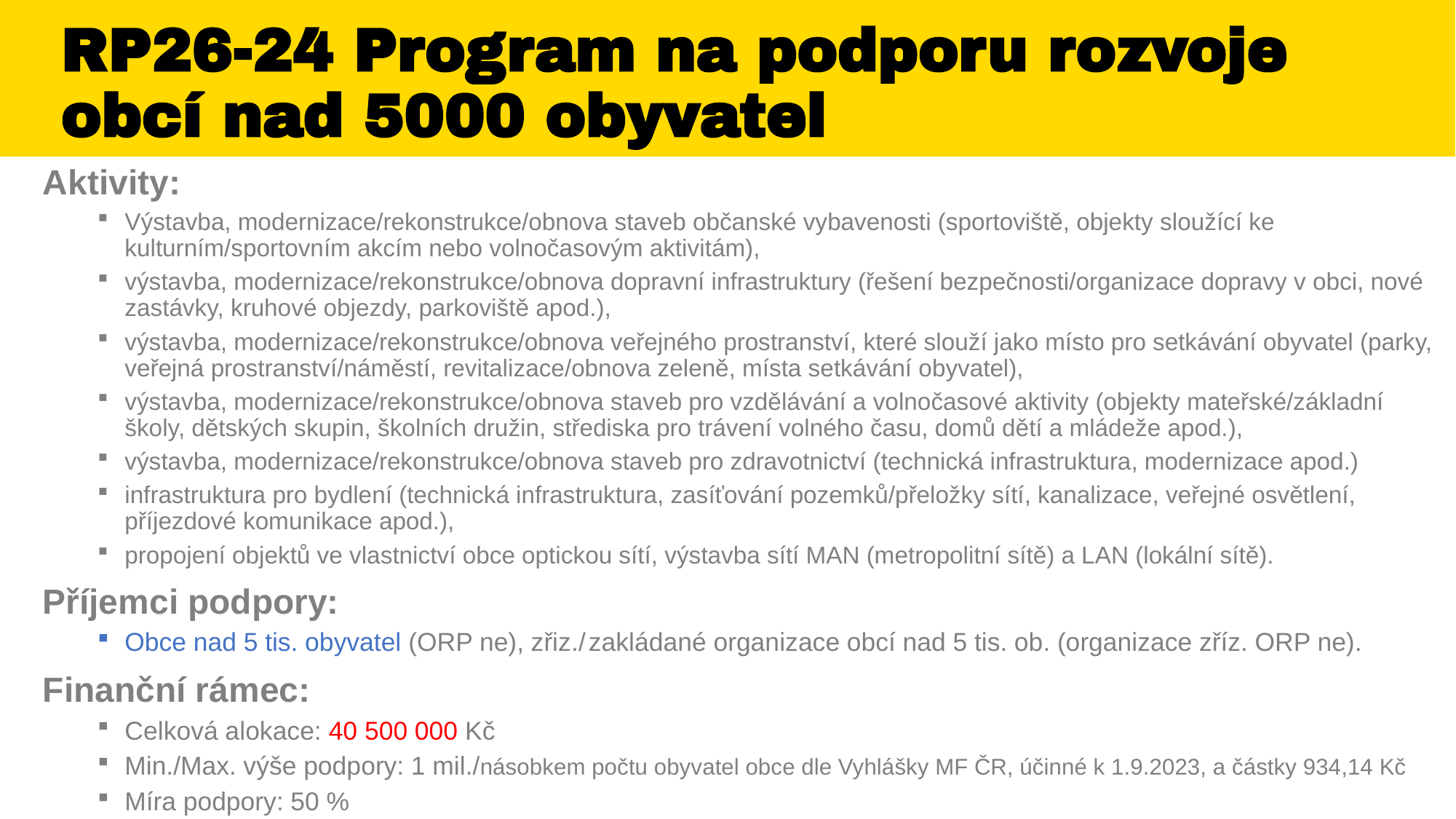

# RP26-24 Program na podporu rozvoje obcí nad 5000 obyvatel
Aktivity:
Výstavba, modernizace/rekonstrukce/obnova staveb občanské vybavenosti (sportoviště, objekty sloužící ke kulturním/sportovním akcím nebo volnočasovým aktivitám),
výstavba, modernizace/rekonstrukce/obnova dopravní infrastruktury (řešení bezpečnosti/organizace dopravy v obci, nové zastávky, kruhové objezdy, parkoviště apod.),
výstavba, modernizace/rekonstrukce/obnova veřejného prostranství, které slouží jako místo pro setkávání obyvatel (parky, veřejná prostranství/náměstí, revitalizace/obnova zeleně, místa setkávání obyvatel),
výstavba, modernizace/rekonstrukce/obnova staveb pro vzdělávání a volnočasové aktivity (objekty mateřské/základní školy, dětských skupin, školních družin, střediska pro trávení volného času, domů dětí a mládeže apod.),
výstavba, modernizace/rekonstrukce/obnova staveb pro zdravotnictví (technická infrastruktura, modernizace apod.)
infrastruktura pro bydlení (technická infrastruktura, zasíťování pozemků/přeložky sítí, kanalizace, veřejné osvětlení, příjezdové komunikace apod.),
propojení objektů ve vlastnictví obce optickou sítí, výstavba sítí MAN (metropolitní sítě) a LAN (lokální sítě).
Příjemci podpory:
Obce nad 5 tis. obyvatel (ORP ne), zřiz./zakládané organizace obcí nad 5 tis. ob. (organizace zříz. ORP ne).
Finanční rámec:
Celková alokace: 40 500 000 Kč
Min./Max. výše podpory: 1 mil./násobkem počtu obyvatel obce dle Vyhlášky MF ČR, účinné k 1.9.2023, a částky 934,14 Kč
Míra podpory: 50 %